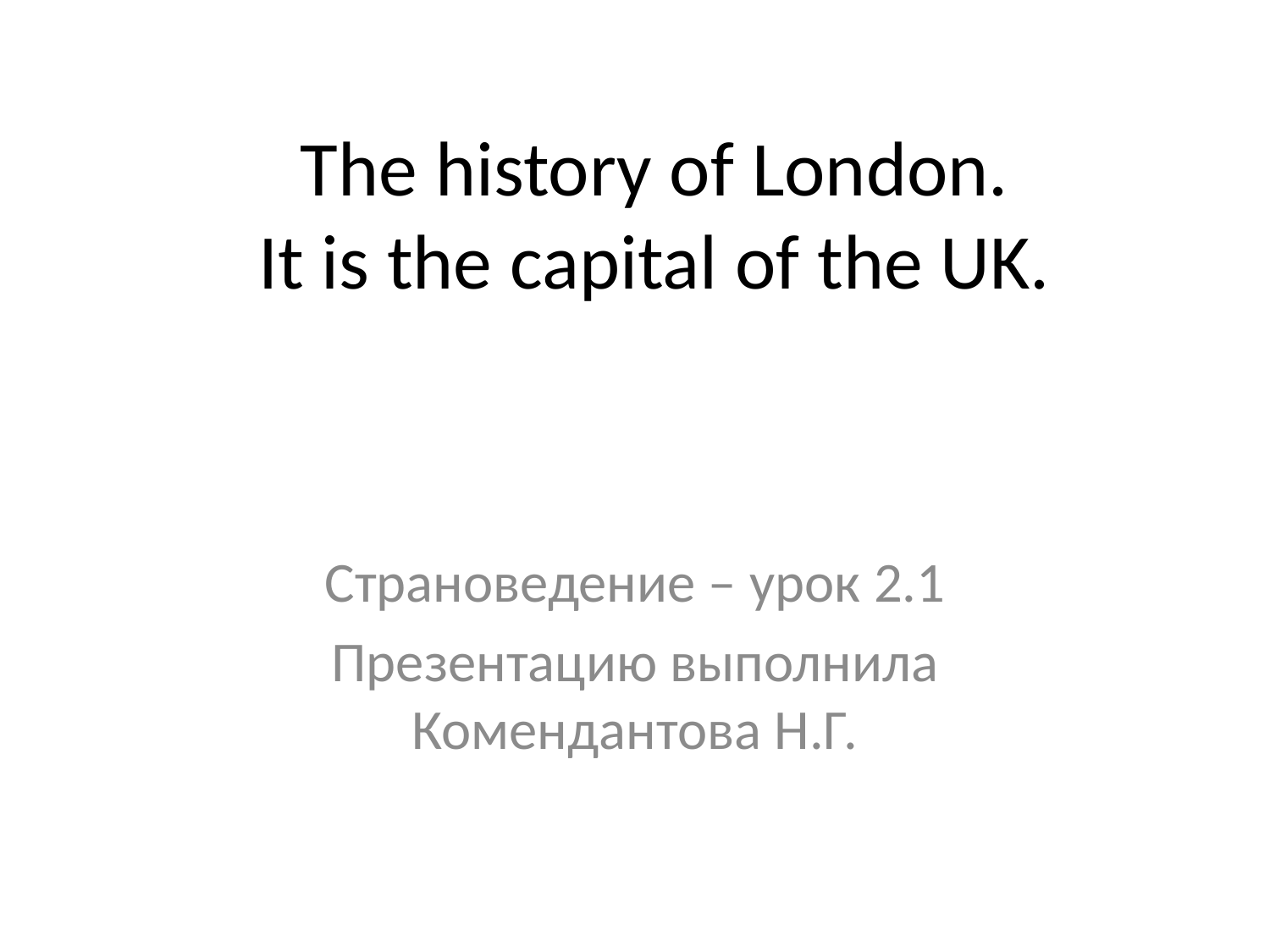

# The history of London. It is the capital of the UK.
Страноведение – урок 2.1
Презентацию выполнила Комендантова Н.Г.